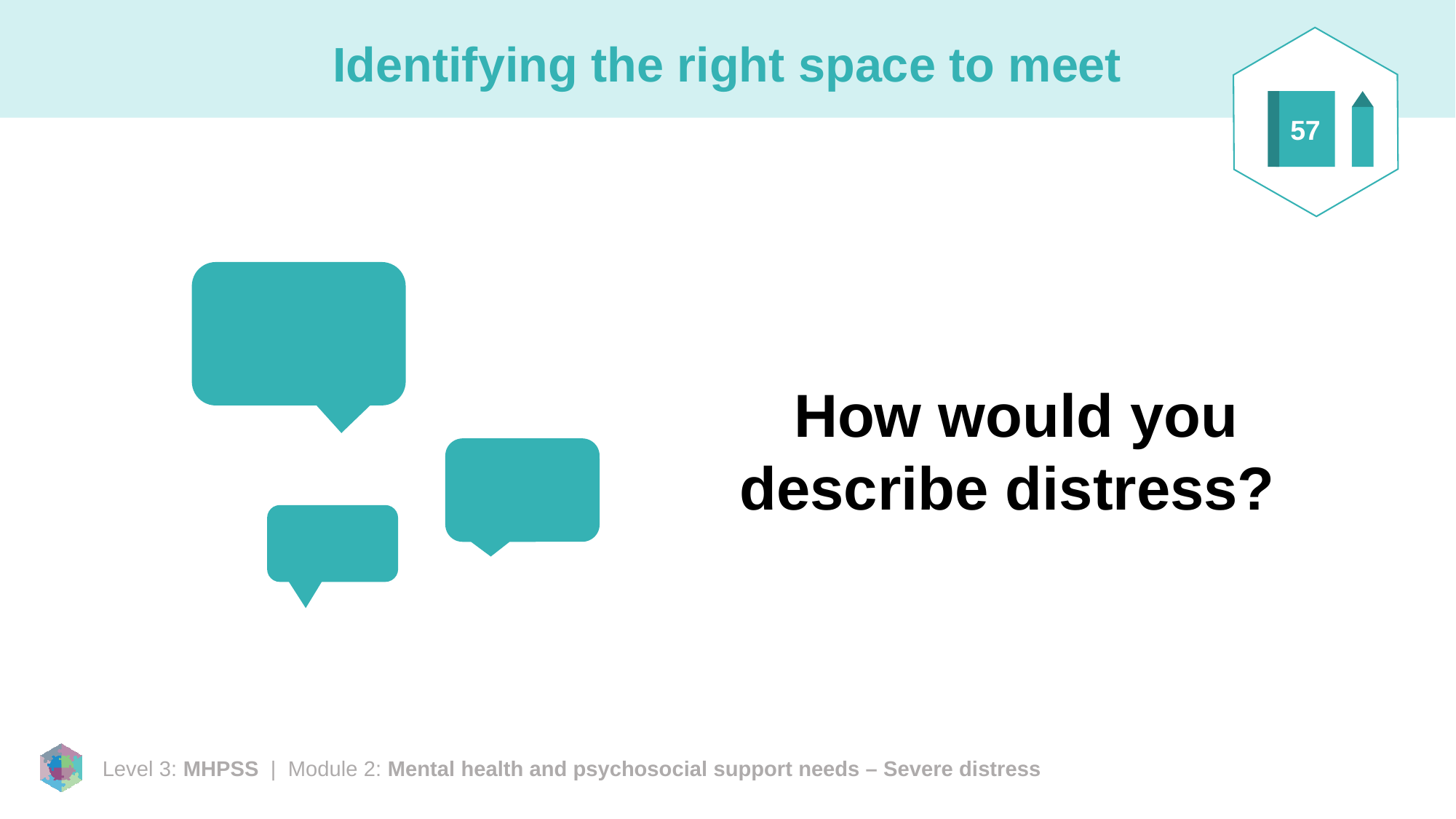

57

# Identifying the right space to meet
How would you describe distress?